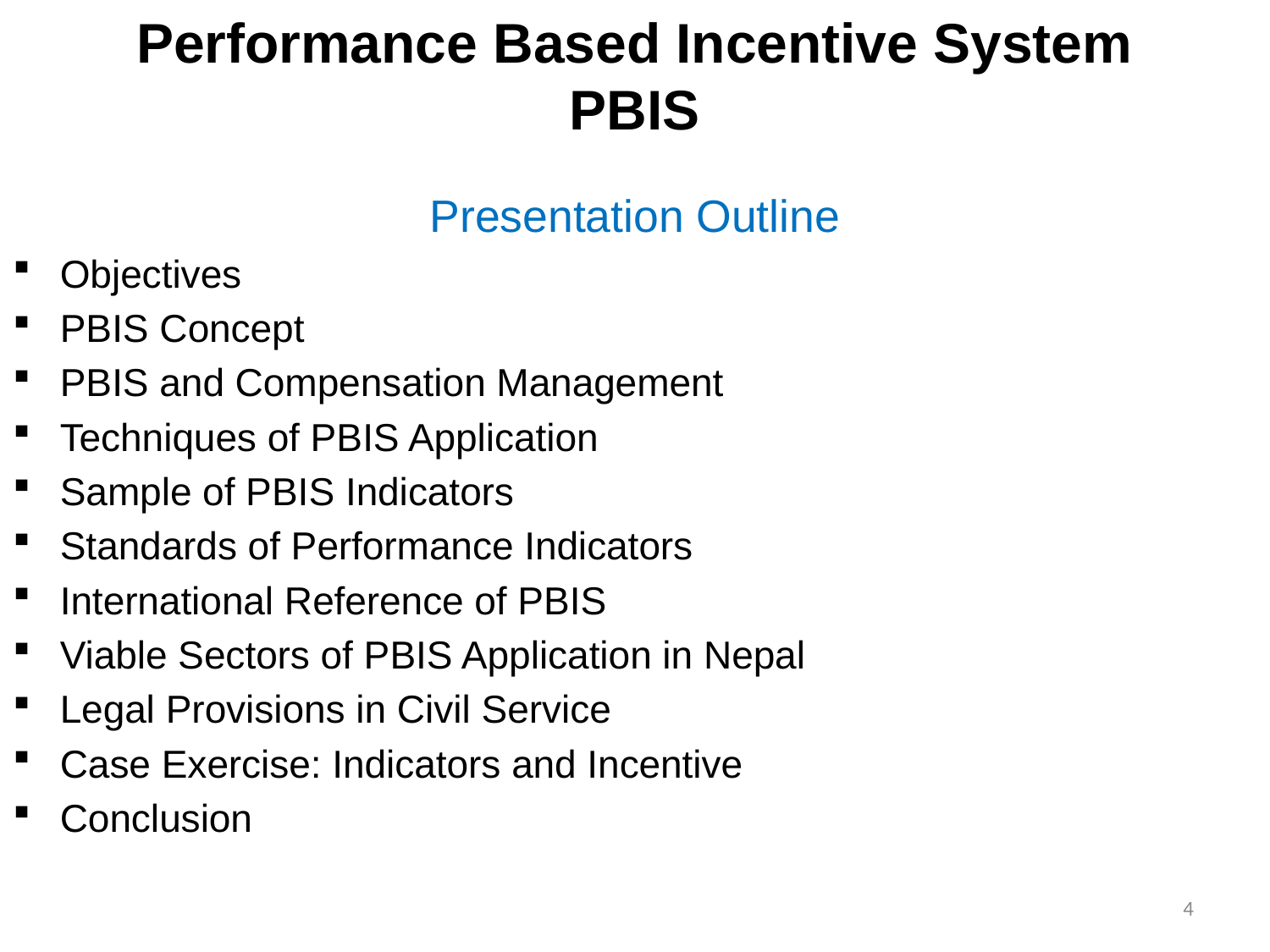

# Performance Based Incentive System PBIS

Presentation Outline
Objectives
PBIS Concept
PBIS and Compensation Management
Techniques of PBIS Application
Sample of PBIS Indicators
Standards of Performance Indicators
International Reference of PBIS
Viable Sectors of PBIS Application in Nepal
Legal Provisions in Civil Service
Case Exercise: Indicators and Incentive
Conclusion

4